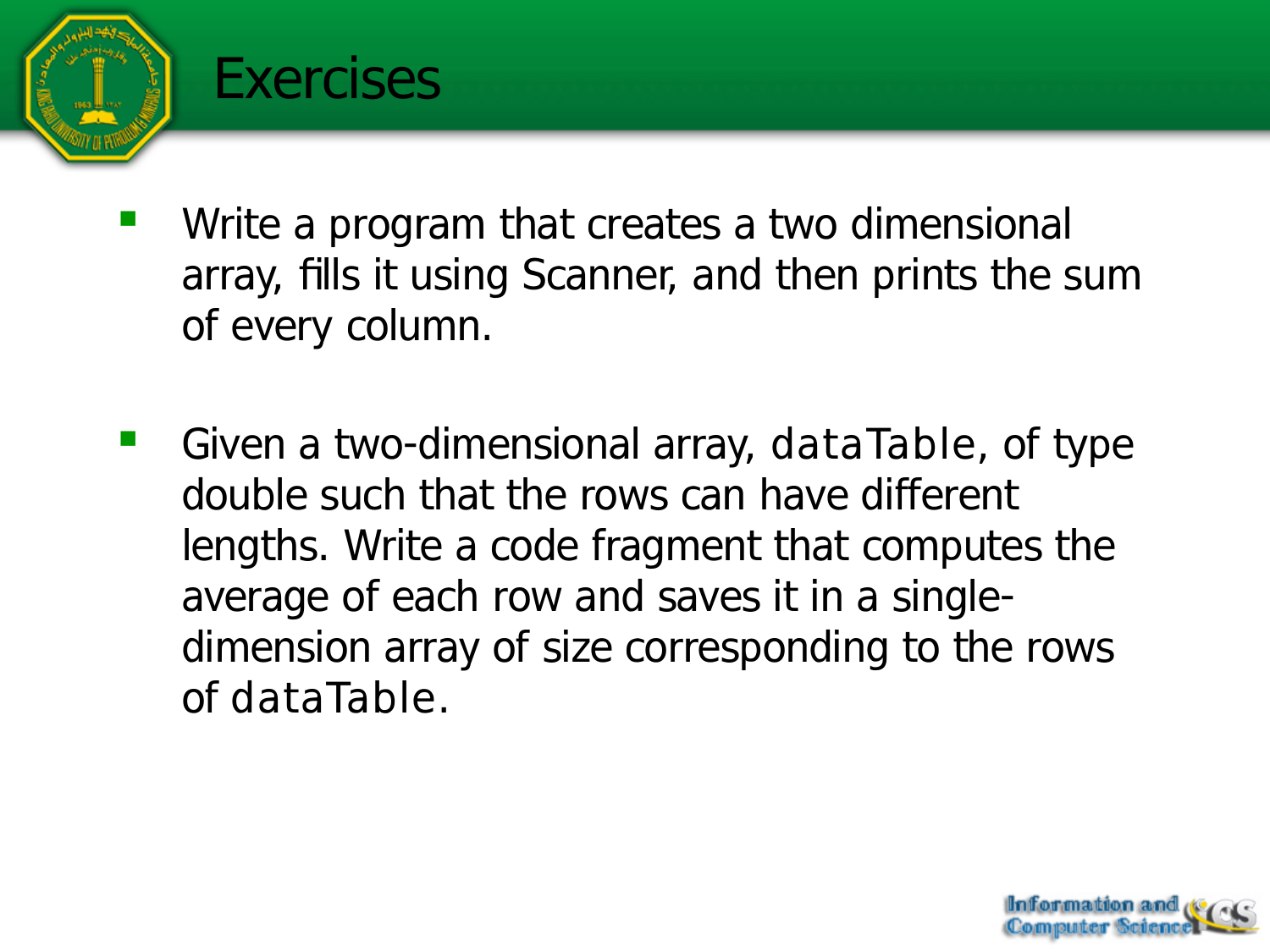

# Exercises
Write a program that creates a two dimensional array, fills it using Scanner, and then prints the sum of every column.

Given a two-dimensional array, dataTable, of type double such that the rows can have different lengths. Write a code fragment that computes the average of each row and saves it in a single-dimension array of size corresponding to the rows of dataTable.